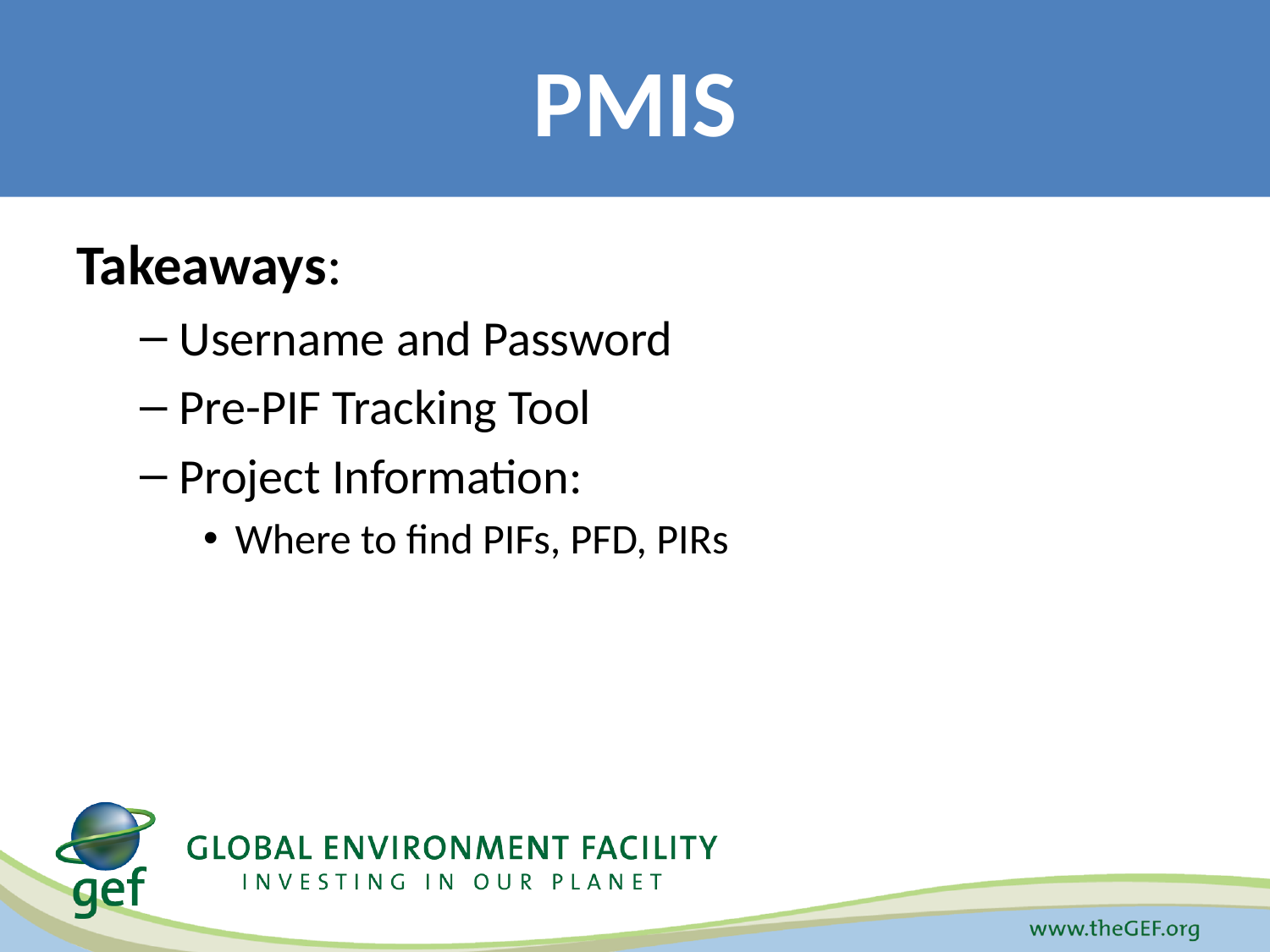

# PMIS
Takeaways:
Username and Password
Pre-PIF Tracking Tool
Project Information:
Where to find PIFs, PFD, PIRs